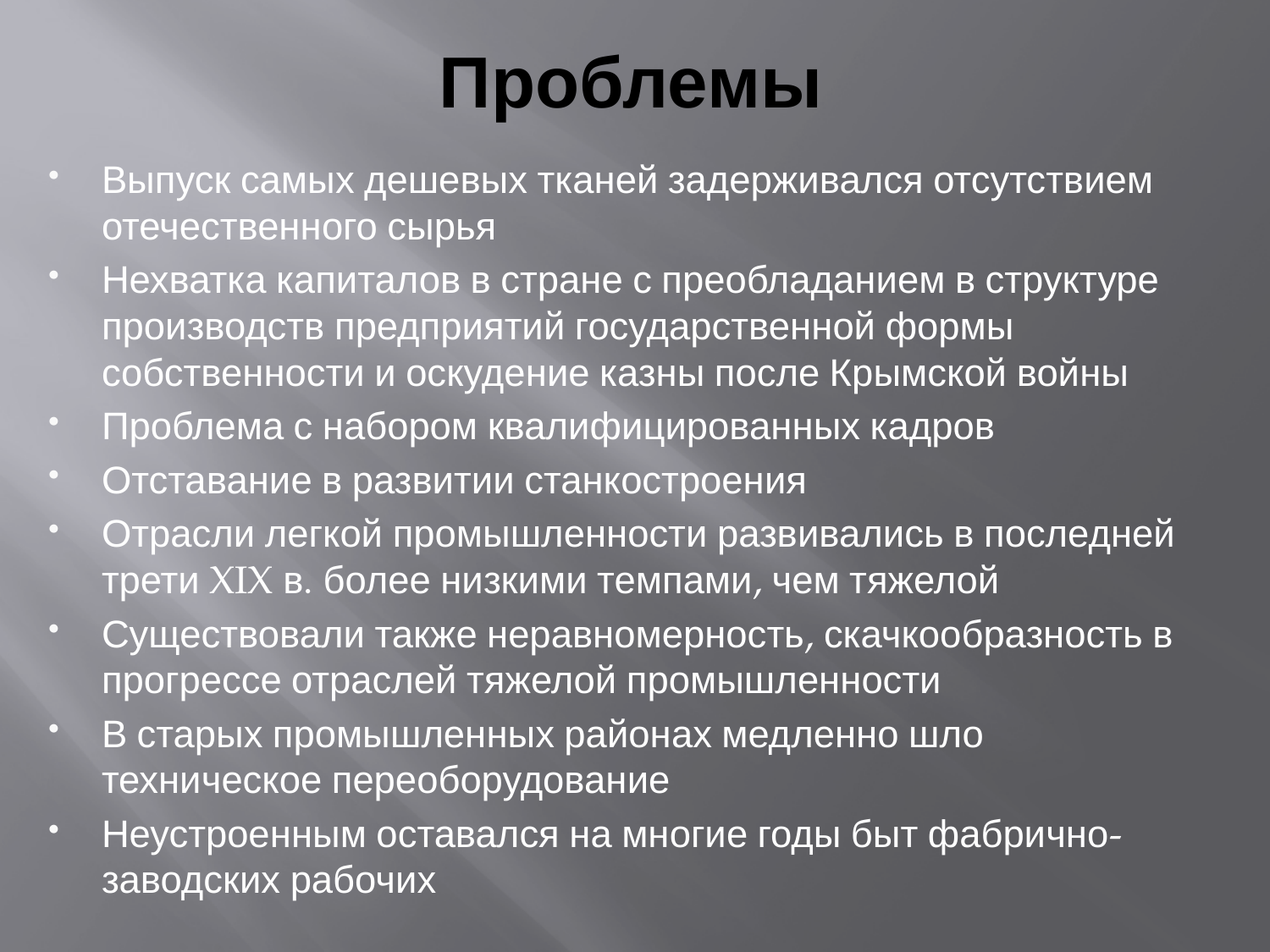

# Проблемы
Выпуск самых дешевых тканей задерживался отсутствием отечественного сырья
Нехватка капиталов в стране с преобладанием в структуре производств предприятий государственной формы собственности и оскудение казны после Крымской войны
Проблема с набором квалифицированных кадров
Отставание в развитии станкостроения
Отрасли легкой промышленности развивались в последней трети XIX в. более низкими темпами, чем тяжелой
Существовали также неравномерность, скачкообразность в прогрессе отраслей тяжелой промышленности
В старых промышленных районах медленно шло техническое переоборудование
Неустроенным оставался на многие годы быт фабрично-заводских рабочих